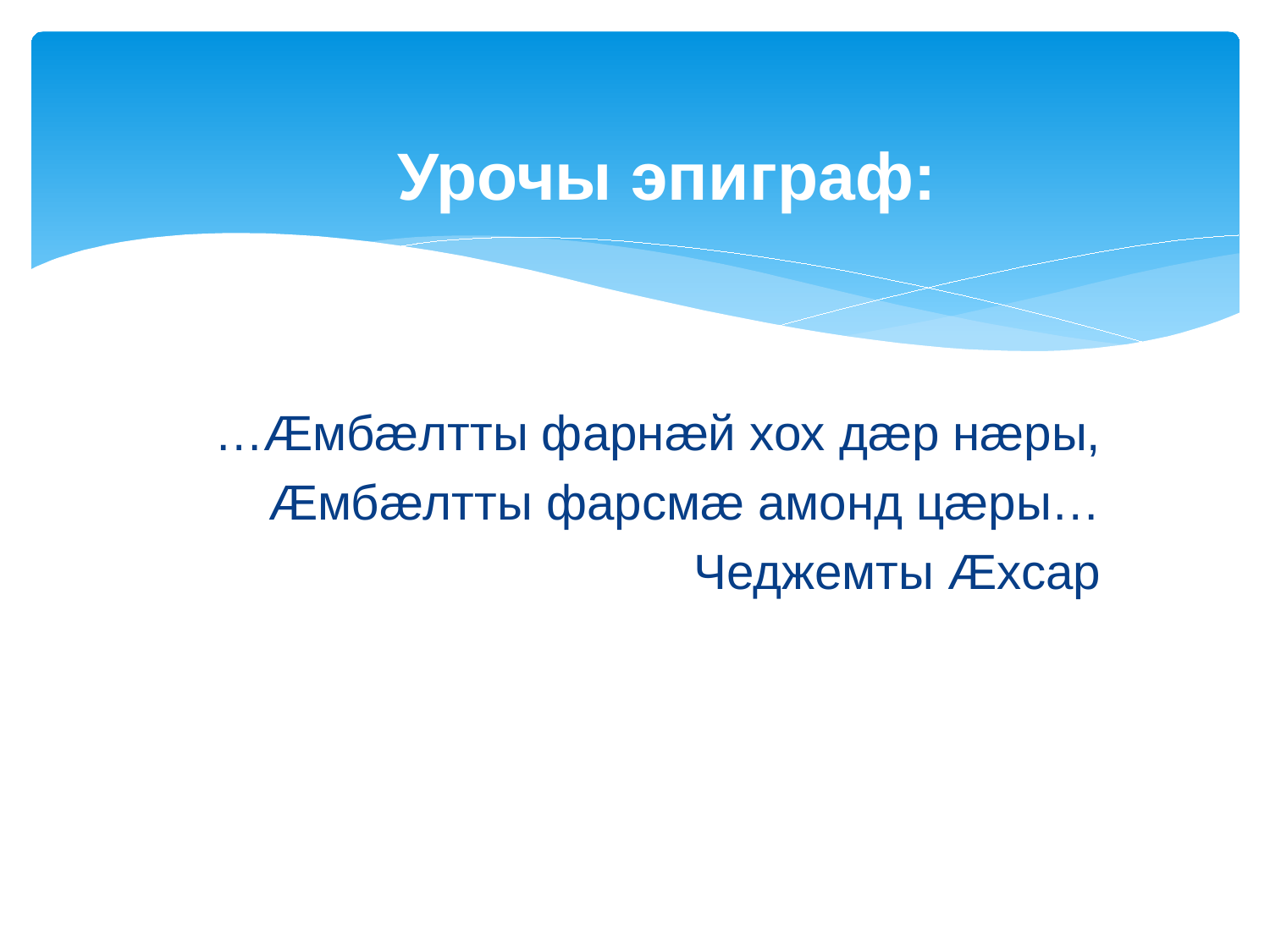

# Урочы эпиграф:

…Æмбæлтты фарнæй хох дæр нæры,
    Æмбæлтты фарсмæ амонд цæры…
                             Чеджемты Æхсар